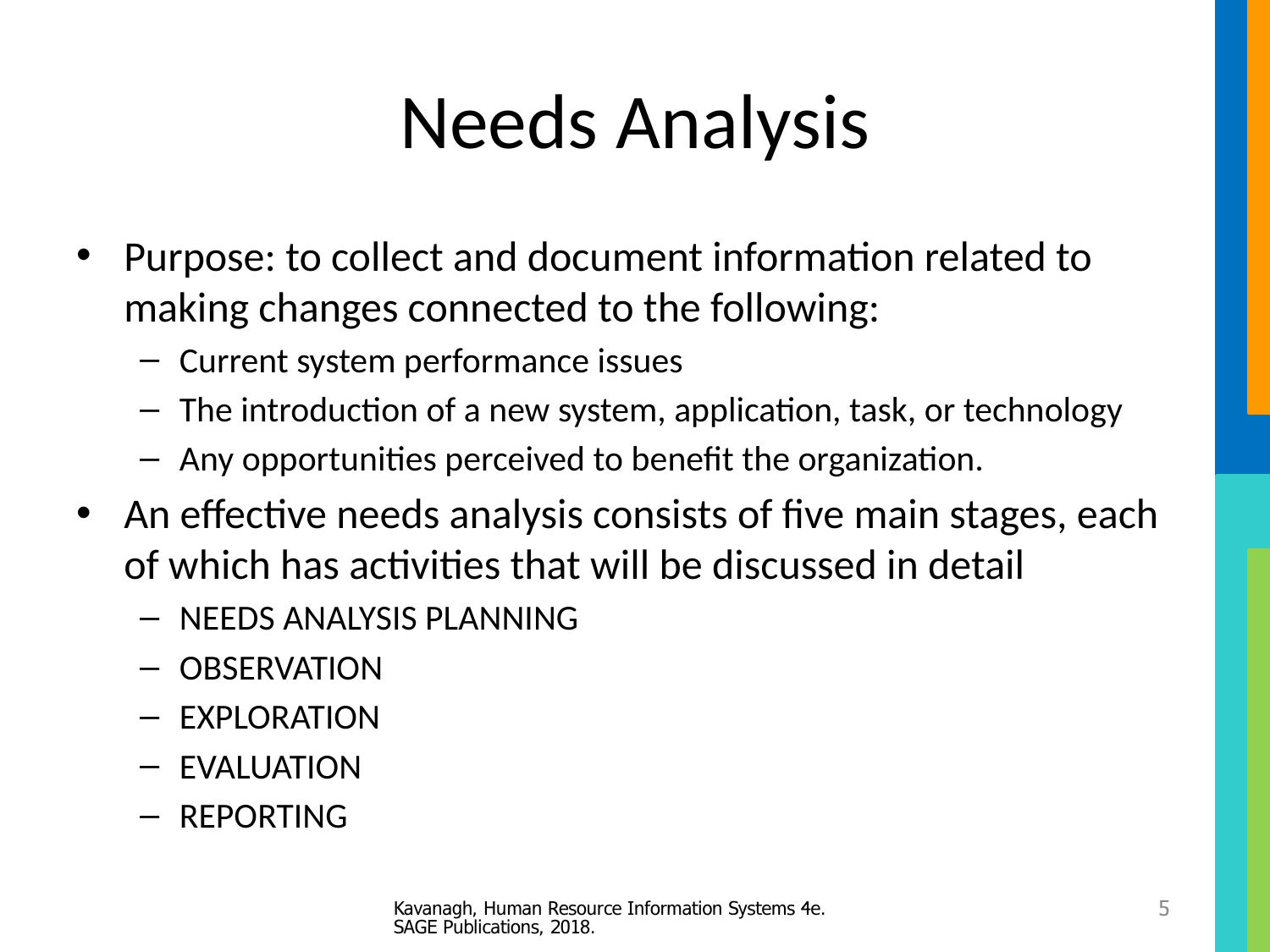

# Needs Analysis
Purpose: to collect and document information related to making changes connected to the following:
Current system performance issues
The introduction of a new system, application, task, or technology
Any opportunities perceived to benefit the organization.
An effective needs analysis consists of five main stages, each of which has activities that will be discussed in detail
NEEDS ANALYSIS PLANNING
OBSERVATION
EXPLORATION
EVALUATION
REPORTING
Kavanagh, Human Resource Information Systems 4e. SAGE Publications, 2018.
5